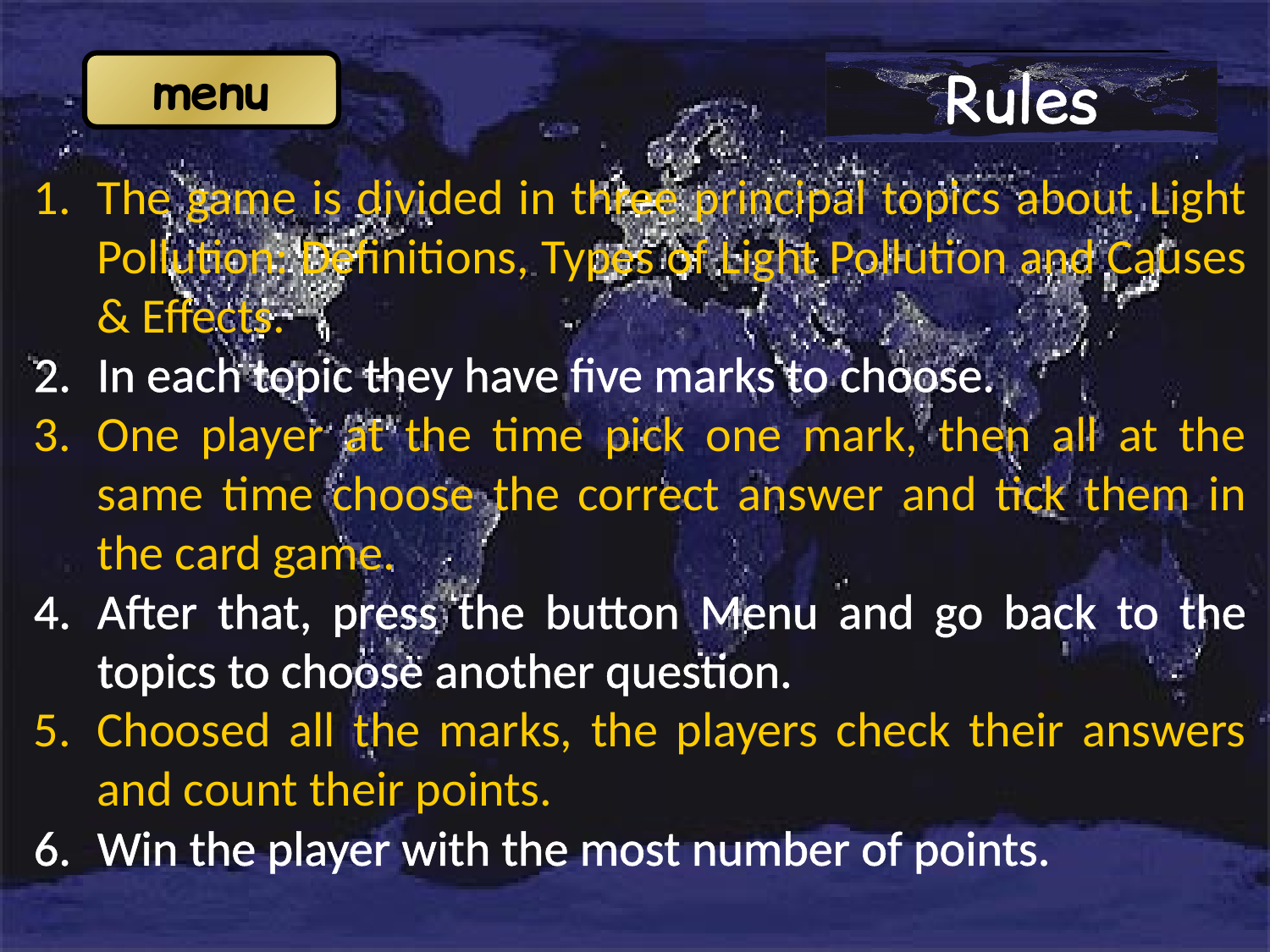

Rules
The game is divided in three principal topics about Light Pollution: Definitions, Types of Light Pollution and Causes & Effects.
In each topic they have five marks to choose.
One player at the time pick one mark, then all at the same time choose the correct answer and tick them in the card game.
After that, press the button Menu and go back to the topics to choose another question.
Choosed all the marks, the players check their answers and count their points.
Win the player with the most number of points.